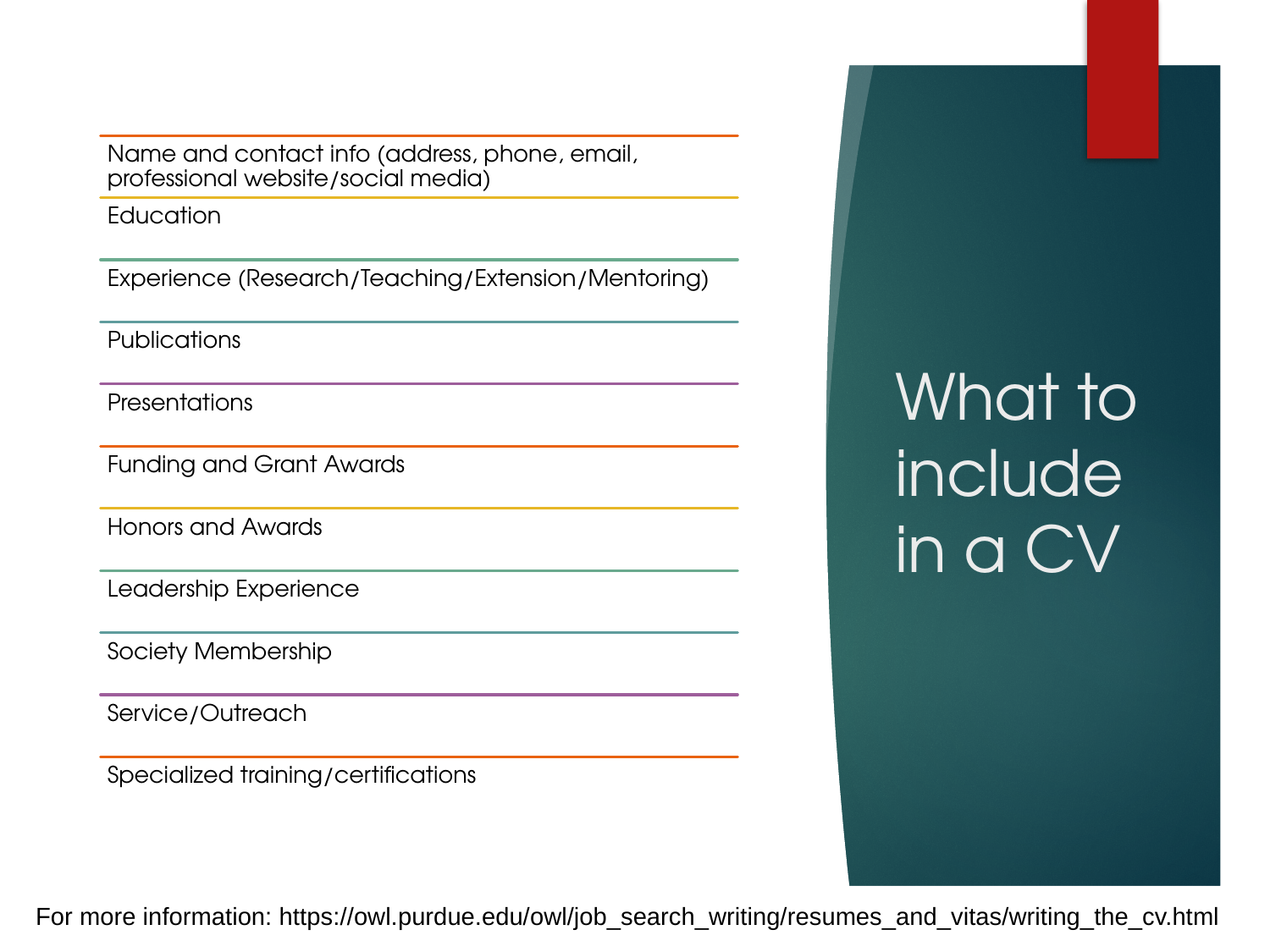

# What to include in a CV

Name and contact info (address, phone, email, professional website/social media)

Education

Experience (Research/Teaching/Extension/Mentoring)

Publications

Presentations

Funding and Grant Awards

Honors and Awards

Leadership Experience

Society Membership

Service/Outreach

Specialized training/certifications

For more information: https://owl.purdue.edu/owl/job_search_writing/resumes_and_vitas/writing_the_cv.html